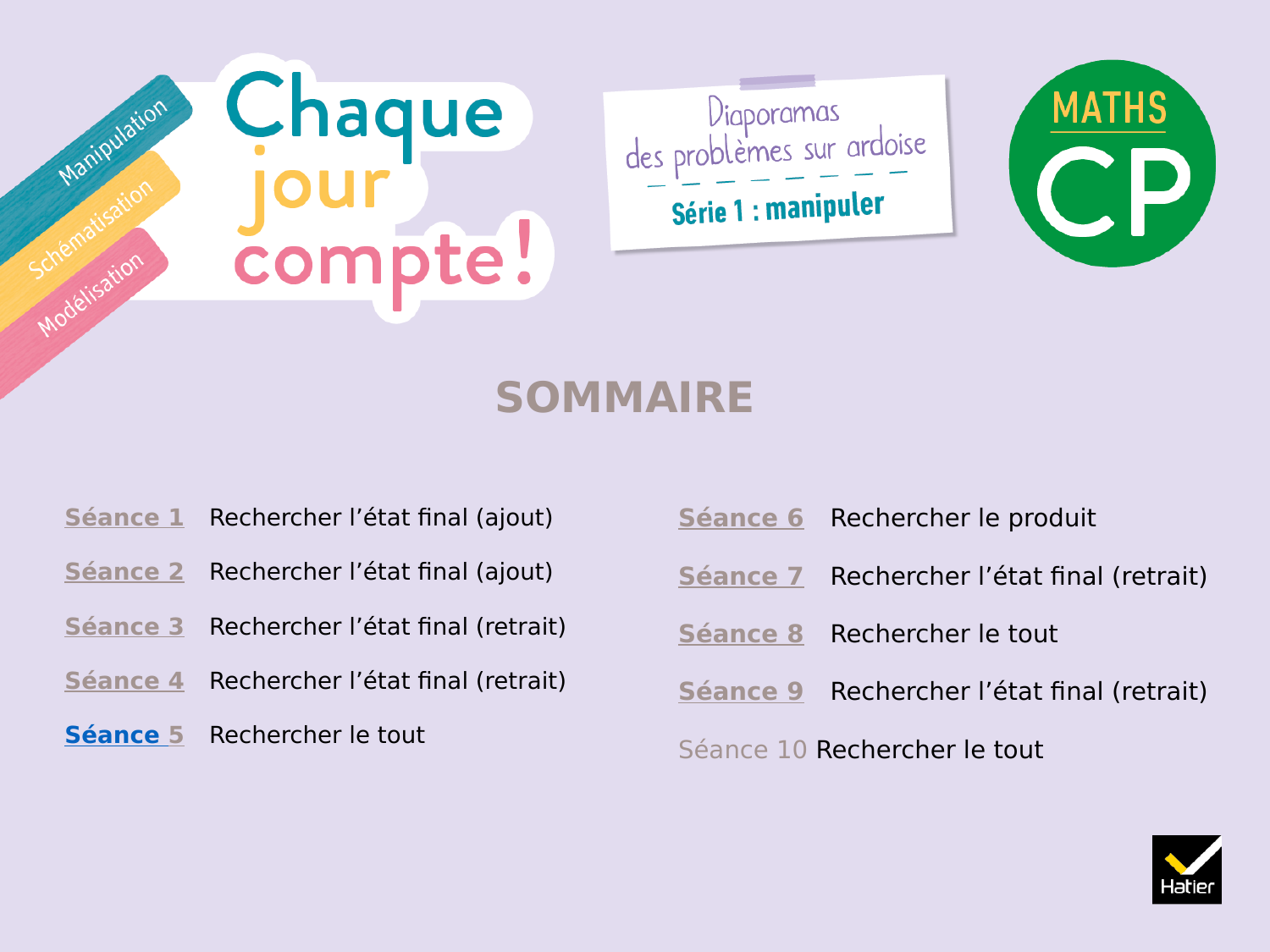

SOMMAIRE
Séance 1   Rechercher l’état final (ajout)

Séance 2   Rechercher l’état final (ajout)

Séance 3   Rechercher l’état final (retrait)

Séance 4   Rechercher l’état final (retrait)

Séance 5   Rechercher le tout

Séance 6   Rechercher le produit

Séance 7   Rechercher l’état final (retrait)

Séance 8   Rechercher le tout

Séance 9   Rechercher l’état final (retrait)

Séance 10 Rechercher le tout